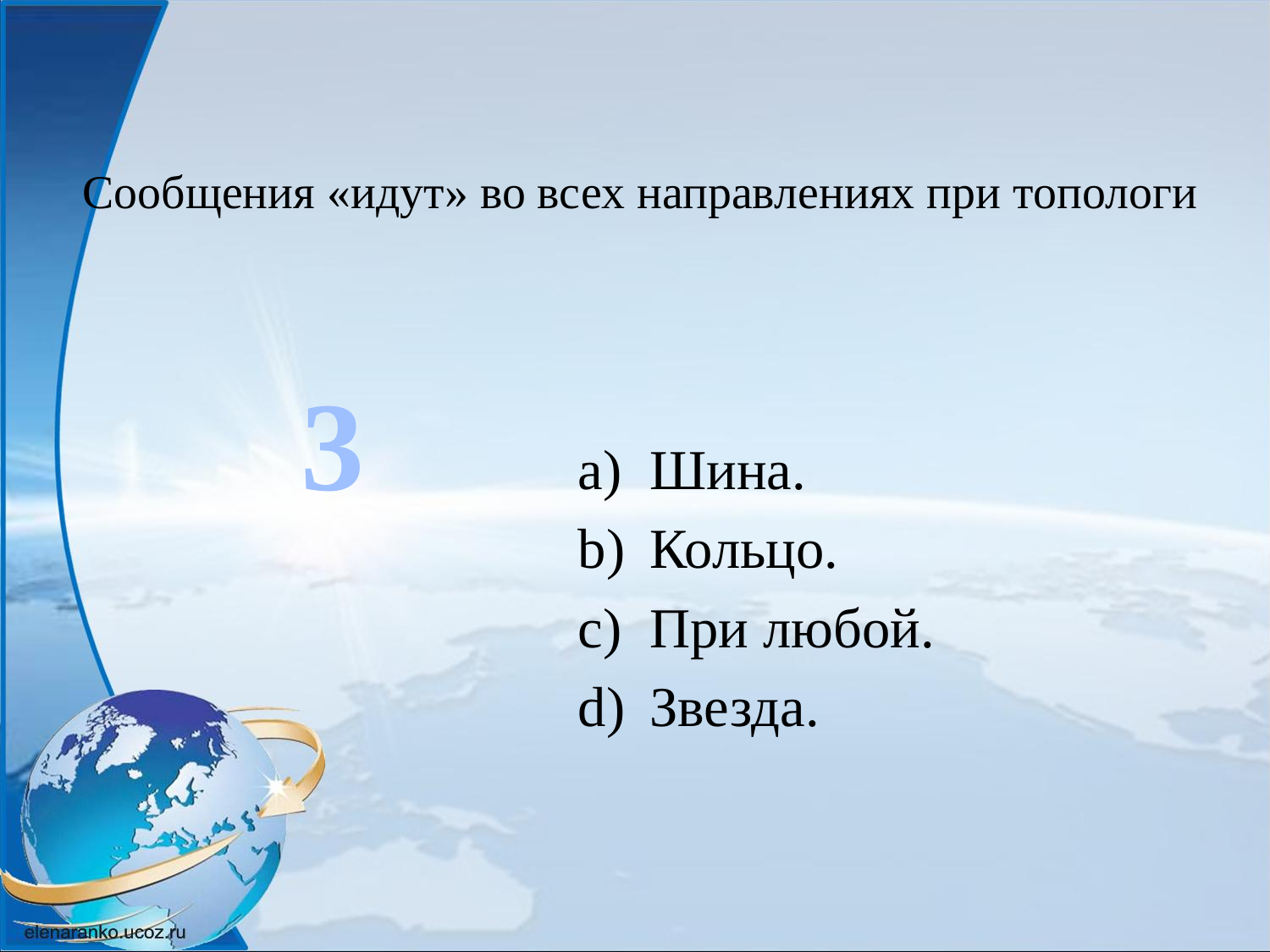

# Сообщения «идут» во всех направлениях при топологи
3
Шина.
Кольцо.
При любой.
Звезда.